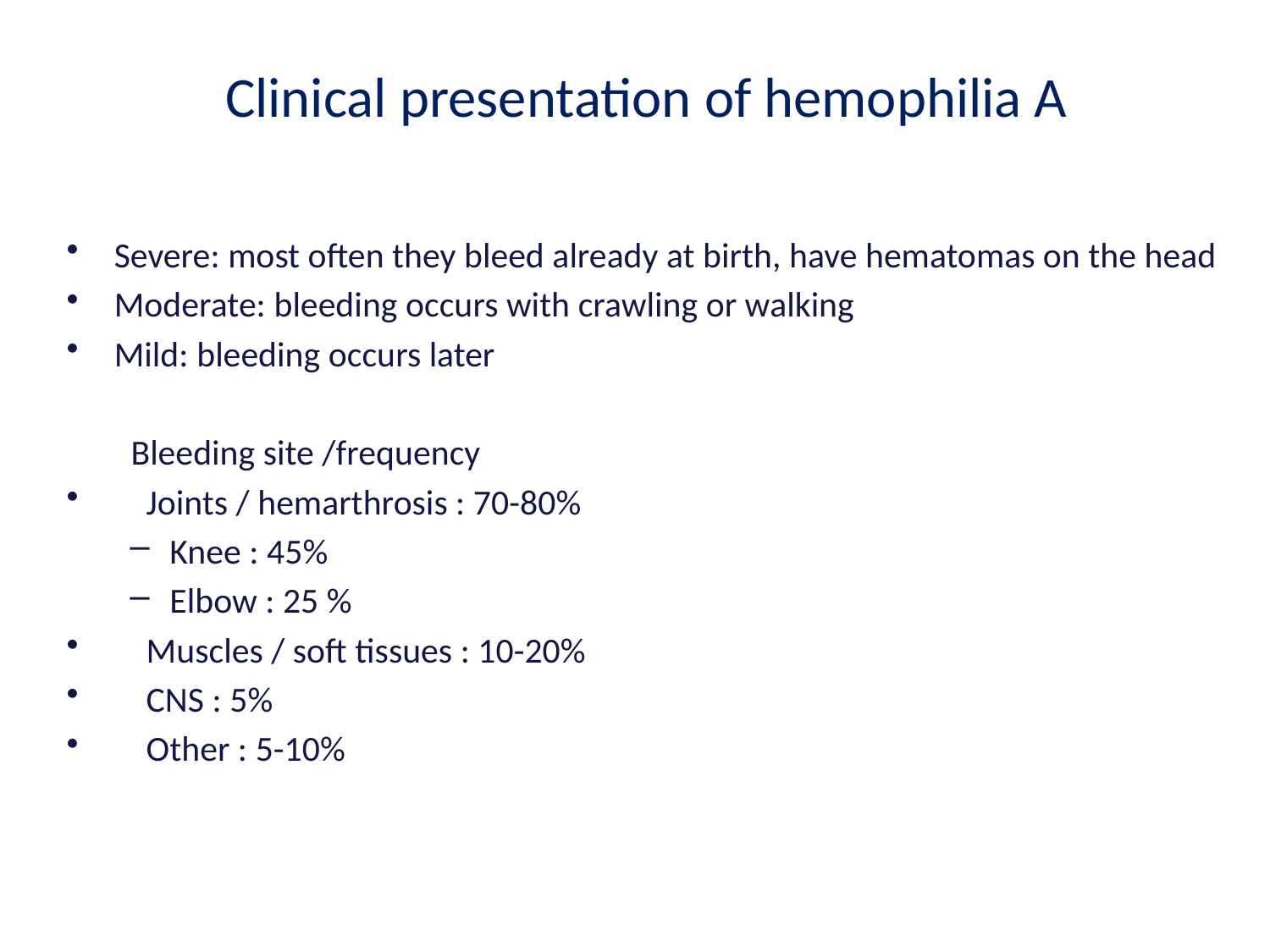

Clinical presentation of hemophilia A
Severe: most often they bleed already at birth, have hematomas on the head
Moderate: bleeding occurs with crawling or walking
Mild: bleeding occurs later

        Bleeding site /frequency
    Joints / hemarthrosis : 70-80%
Knee : 45%
Elbow : 25 %
    Muscles / soft tissues : 10-20%
    CNS : 5%
    Other : 5-10%